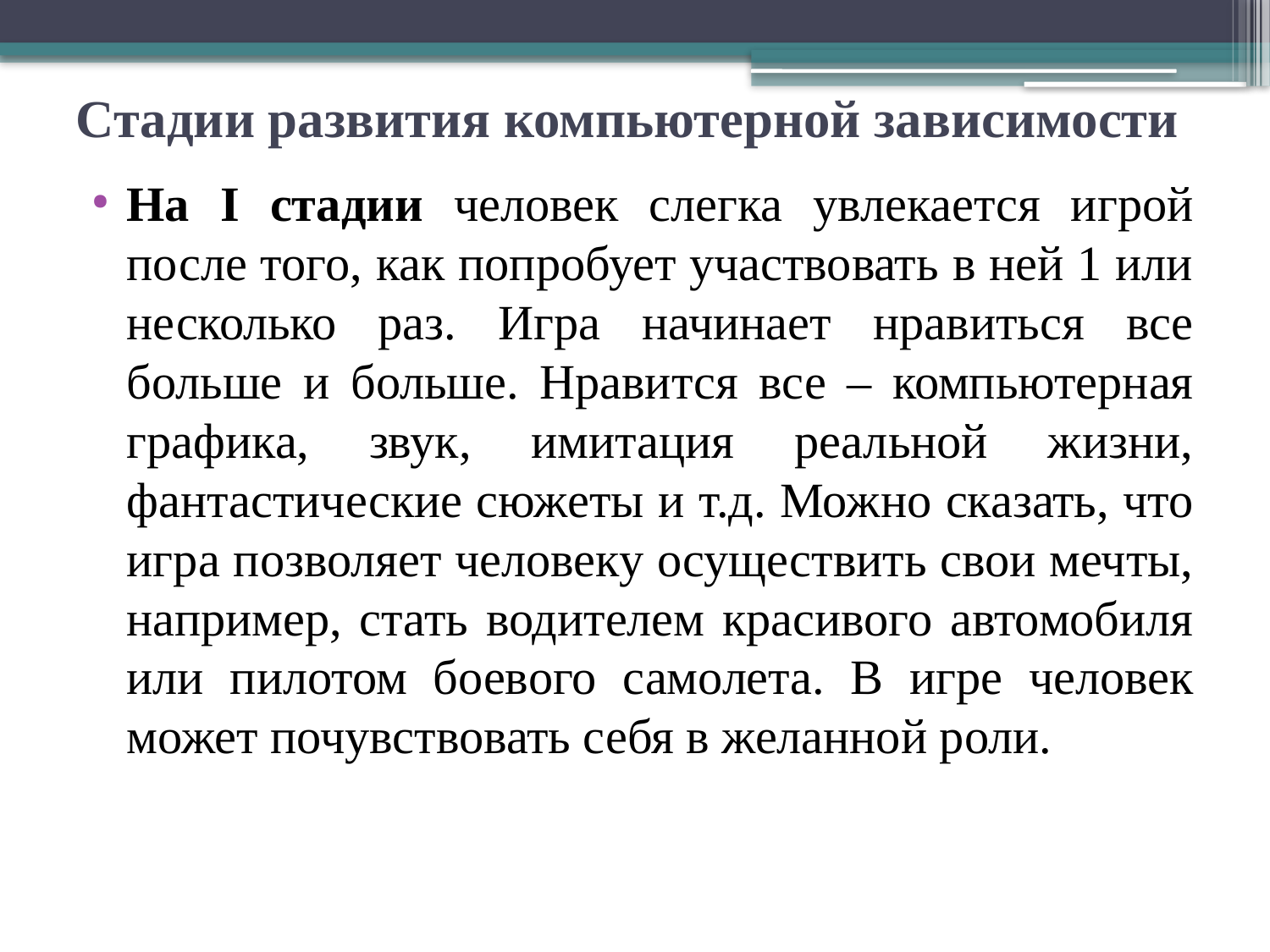

# Стадии развития компьютерной зависимости
На I стадии человек слегка увлекается игрой после того, как попробует участвовать в ней 1 или несколько раз. Игра начинает нравиться все больше и больше. Нравится все – компьютерная графика, звук, имитация реальной жизни, фантастические сюжеты и т.д. Можно сказать, что игра позволяет человеку осуществить свои мечты, например, стать водителем красивого автомобиля или пилотом боевого самолета. В игре человек может почувствовать себя в желанной роли.